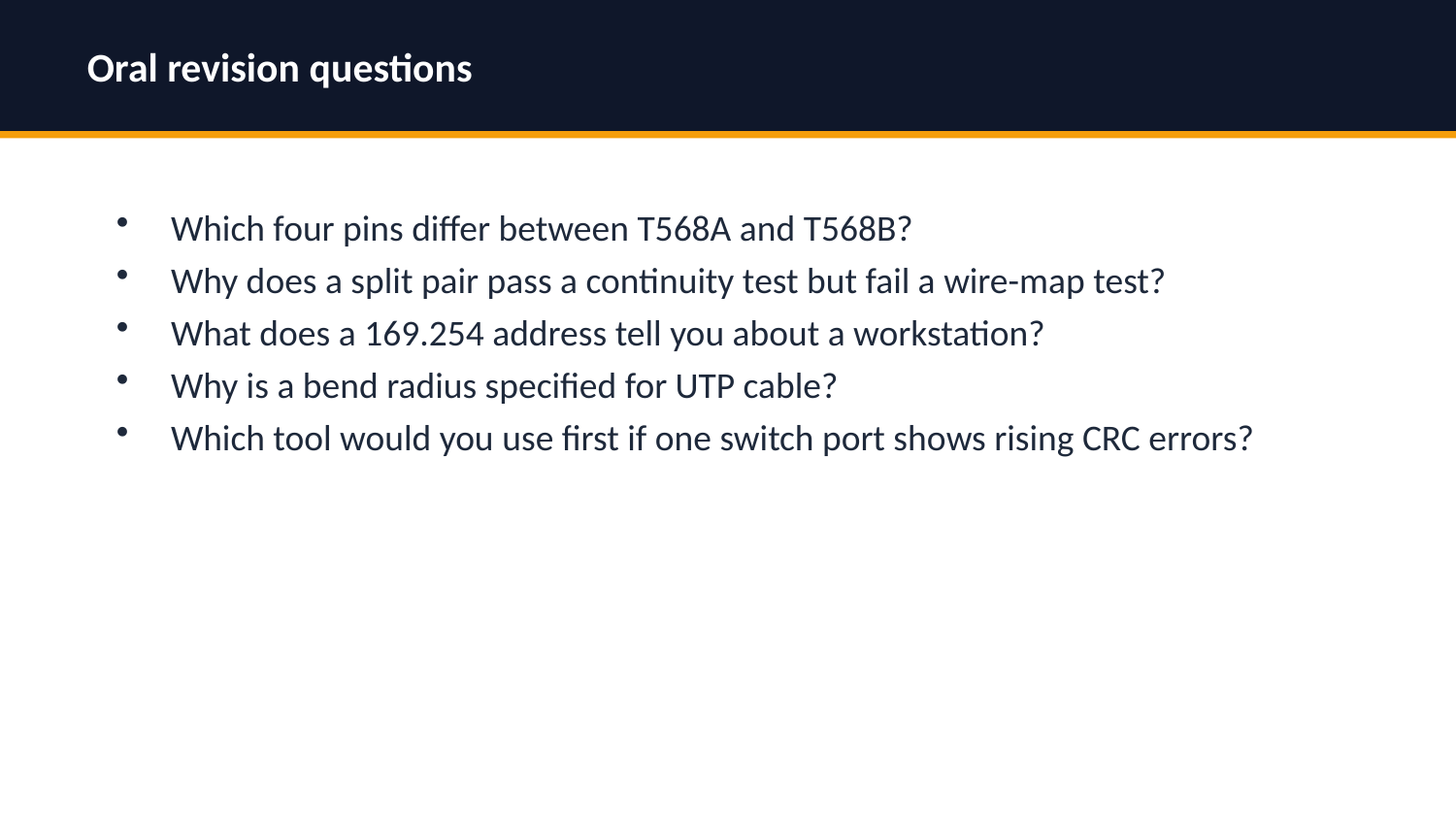

Oral revision questions

Which four pins differ between T568A and T568B?
Why does a split pair pass a continuity test but fail a wire-map test?
What does a 169.254 address tell you about a workstation?
Why is a bend radius specified for UTP cable?
Which tool would you use first if one switch port shows rising CRC errors?